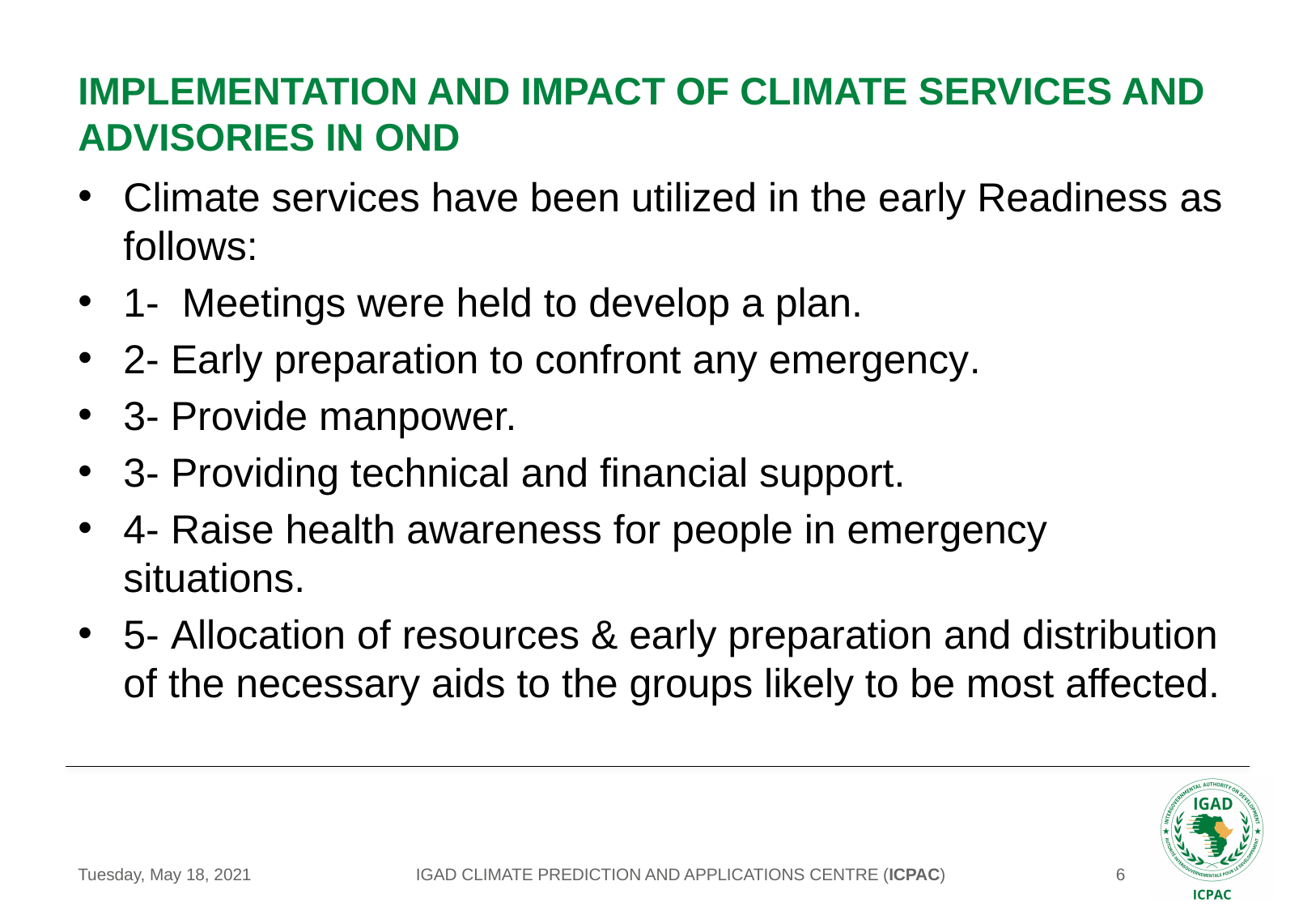

# implementation and IMPACT of Climate services and ADVISORIES in OND
Climate services have been utilized in the early Readiness as follows:
1-  Meetings were held to develop a plan.
2- Early preparation to confront any emergency.
3- Provide manpower.
3- Providing technical and financial support.
4- Raise health awareness for people in emergency situations.
5- Allocation of resources & early preparation and distribution of the necessary aids to the groups likely to be most affected.
IGAD CLIMATE PREDICTION AND APPLICATIONS CENTRE (ICPAC)
Tuesday, May 18, 2021
6